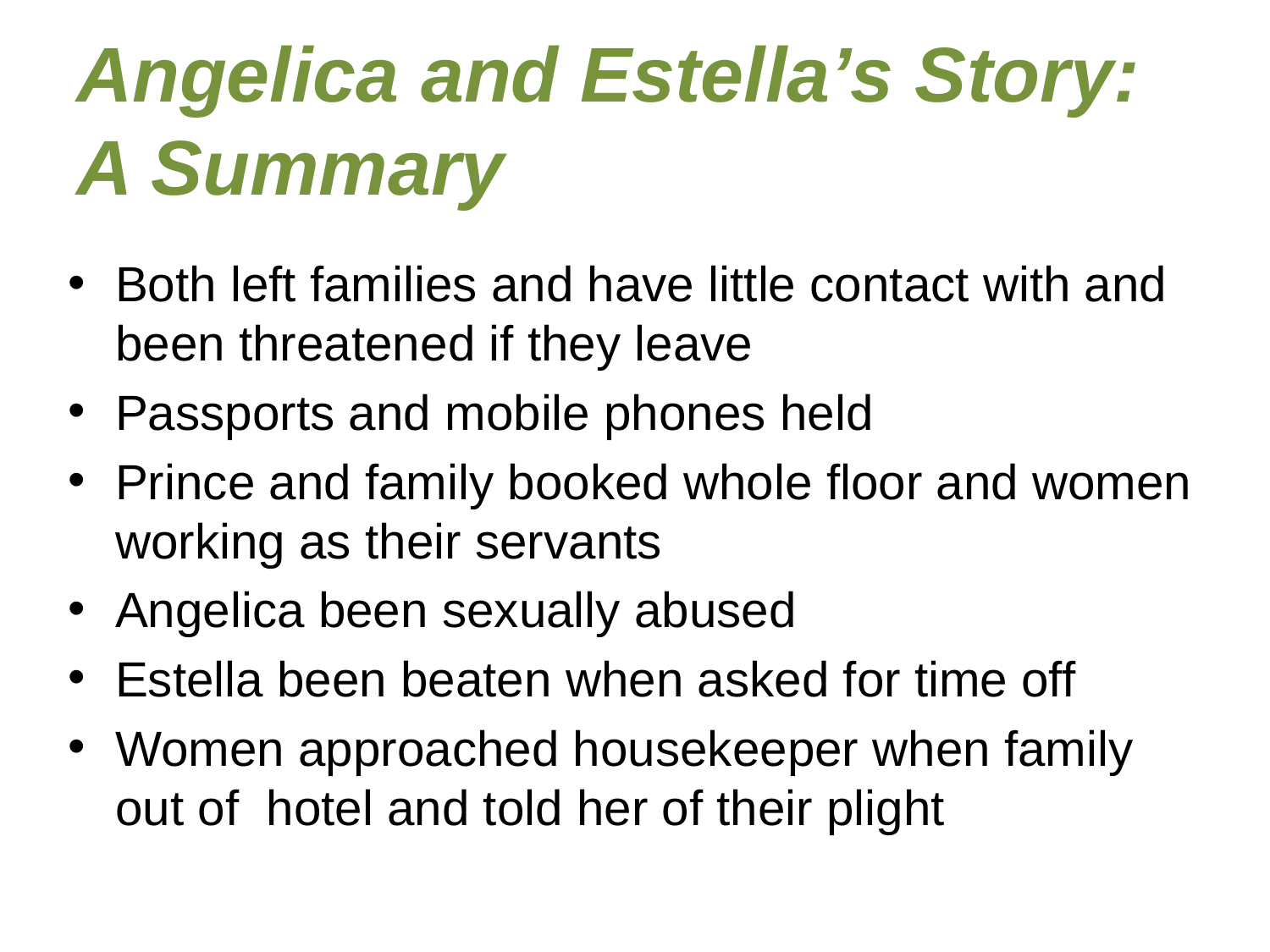

# Angelica and Estella’s Story:  A Summary
Both left families and have little contact with and been threatened if they leave
Passports and mobile phones held
Prince and family booked whole floor and women working as their servants
Angelica been sexually abused
Estella been beaten when asked for time off
Women approached housekeeper when family out of  hotel and told her of their plight